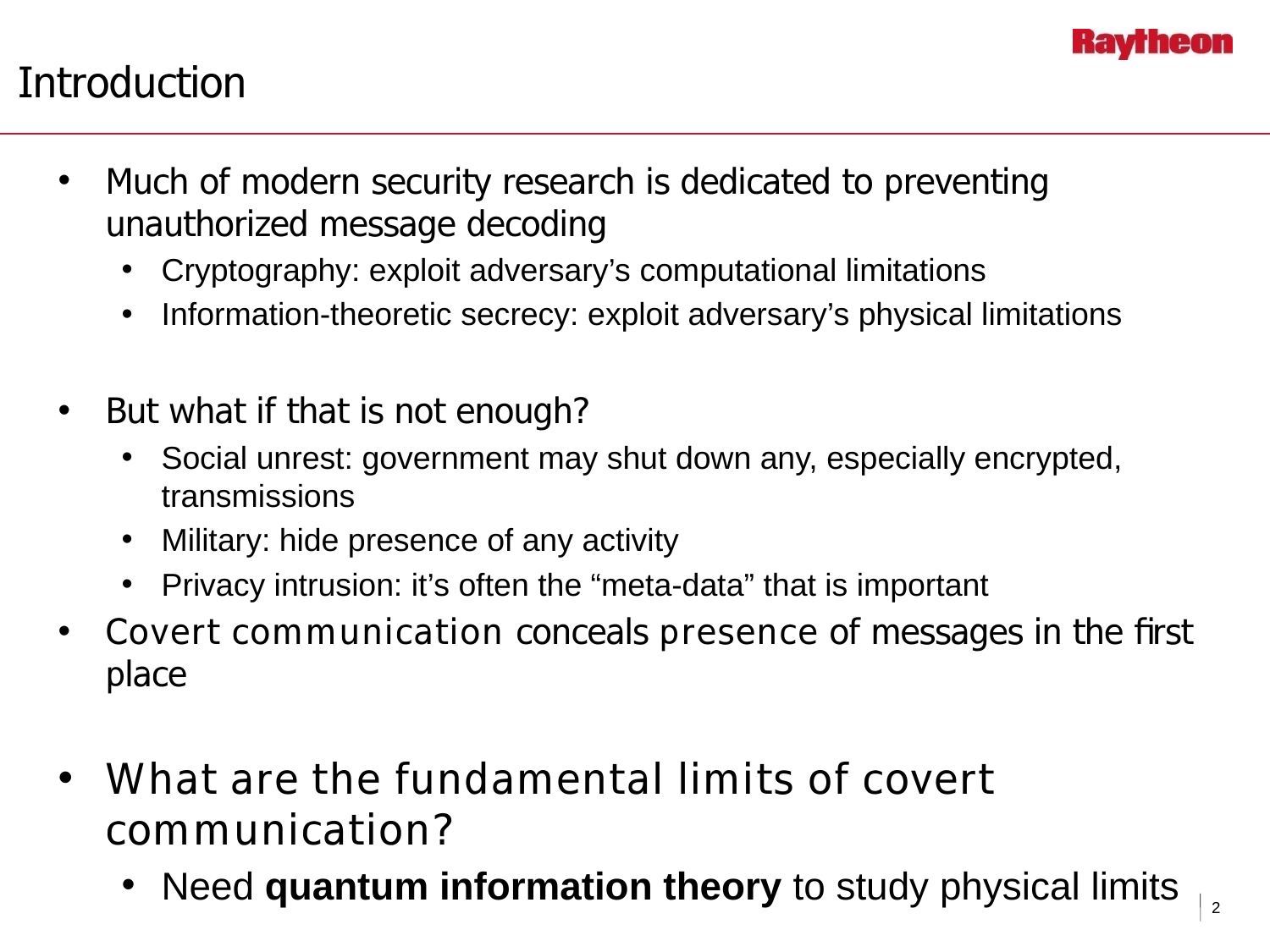

# Introduction
Much of modern security research is dedicated to preventing unauthorized message decoding
Cryptography: exploit adversary’s computational limitations
Information-theoretic secrecy: exploit adversary’s physical limitations

But what if that is not enough?
Social unrest: government may shut down any, especially encrypted, transmissions
Military: hide presence of any activity
Privacy intrusion: it’s often the “meta-data” that is important
Covert communication conceals presence of messages in the first place

What are the fundamental limits of covert communication?
Need quantum information theory to study physical limits
2